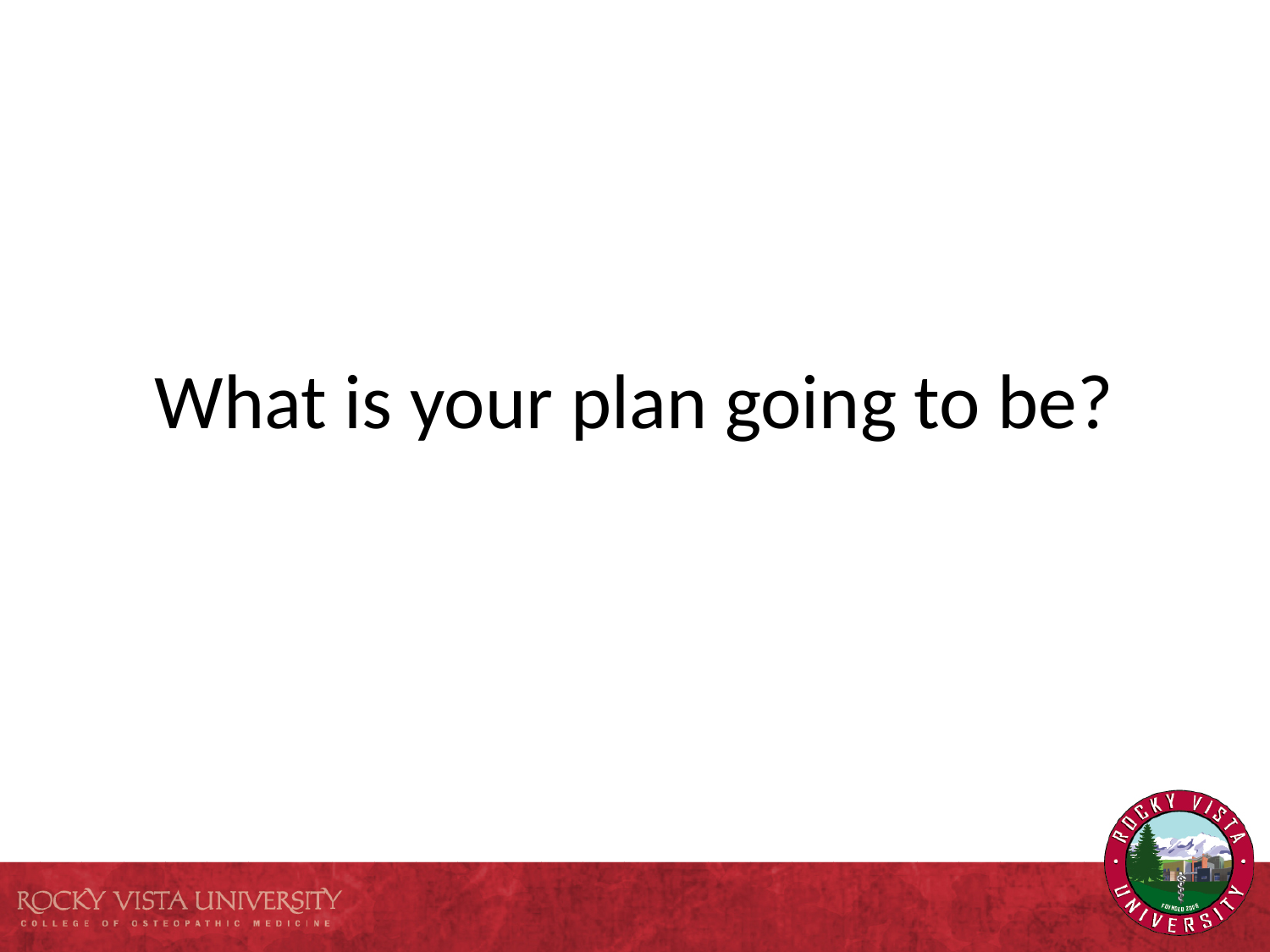

# What is your plan going to be?